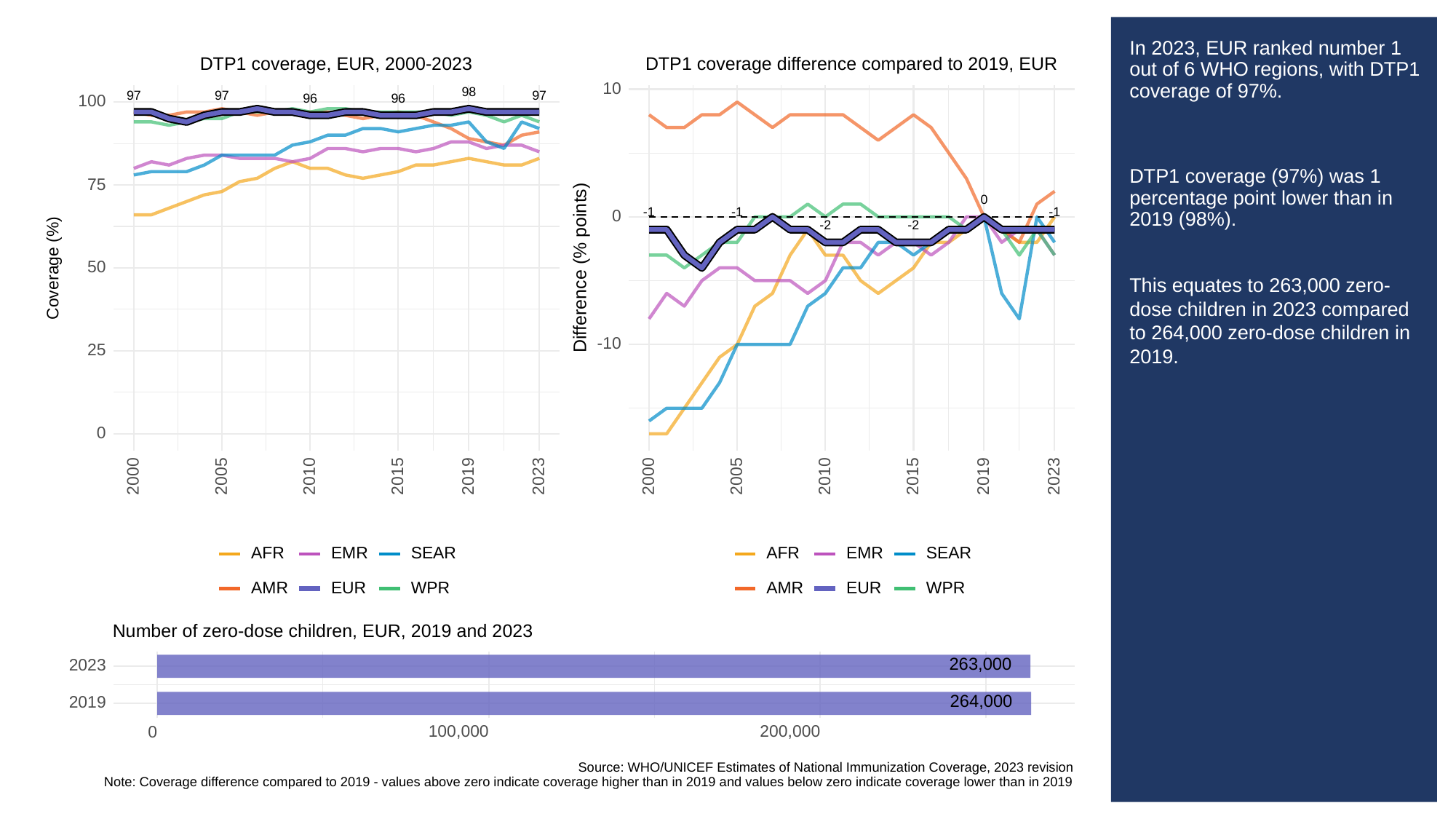

# In 2023, EUR ranked number 1 out of 6 WHO regions, with DTP1 coverage of 97%.

DTP1 coverage (97%) was 1 percentage point lower than in 2019 (98%).

This equates to 263,000 zero-dose children in 2023 compared to 264,000 zero-dose children in 2019.

DTP1 coverage difference compared to 2019, EUR
DTP1 coverage, EUR, 2000-2023
10

98

97
97
97
96
96
100

75

0

-1
-1
-1
0

-2
-2

Difference (% points)
Coverage (%)
50

-10

25

0

2023
2023
2000
2005
2010
2015
2019
2000
2005
2010
2015
2019
SEAR
SEAR
AFR
EMR
AFR
EMR

EUR
EUR
AMR
WPR
AMR
WPR

Number of zero-dose children, EUR, 2019 and 2023

263,000
2023

264,000
2019

100,000
200,000
0
Source: WHO/UNICEF Estimates of National Immunization Coverage, 2023 revision
Note: Coverage difference compared to 2019 - values above zero indicate coverage higher than in 2019 and values below zero indicate coverage lower than in 2019